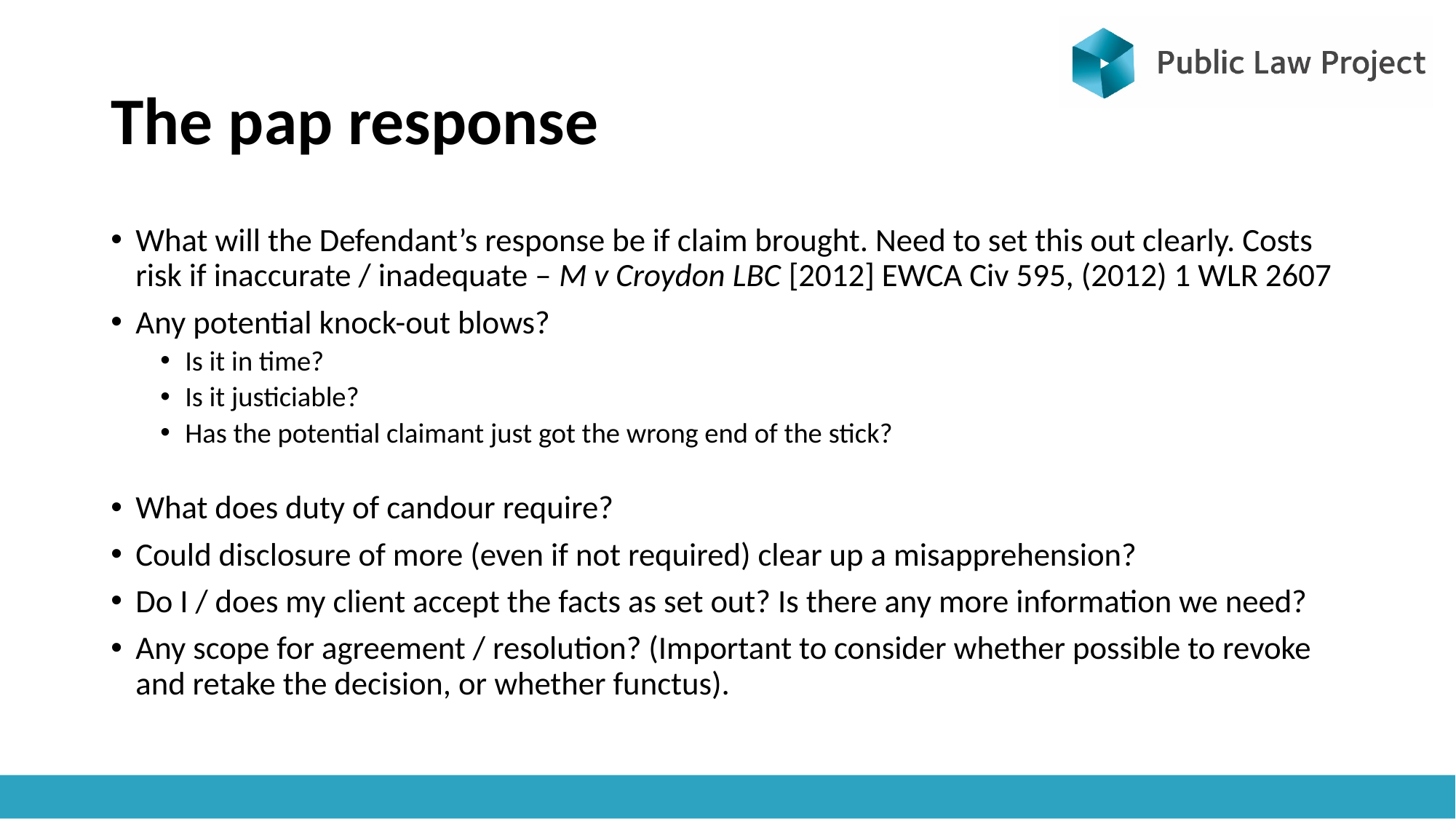

# The pap response
What will the Defendant’s response be if claim brought. Need to set this out clearly. Costs risk if inaccurate / inadequate – M v Croydon LBC [2012] EWCA Civ 595, (2012) 1 WLR 2607
Any potential knock-out blows?
Is it in time?
Is it justiciable?
Has the potential claimant just got the wrong end of the stick?
What does duty of candour require?
Could disclosure of more (even if not required) clear up a misapprehension?
Do I / does my client accept the facts as set out? Is there any more information we need?
Any scope for agreement / resolution? (Important to consider whether possible to revoke and retake the decision, or whether functus).